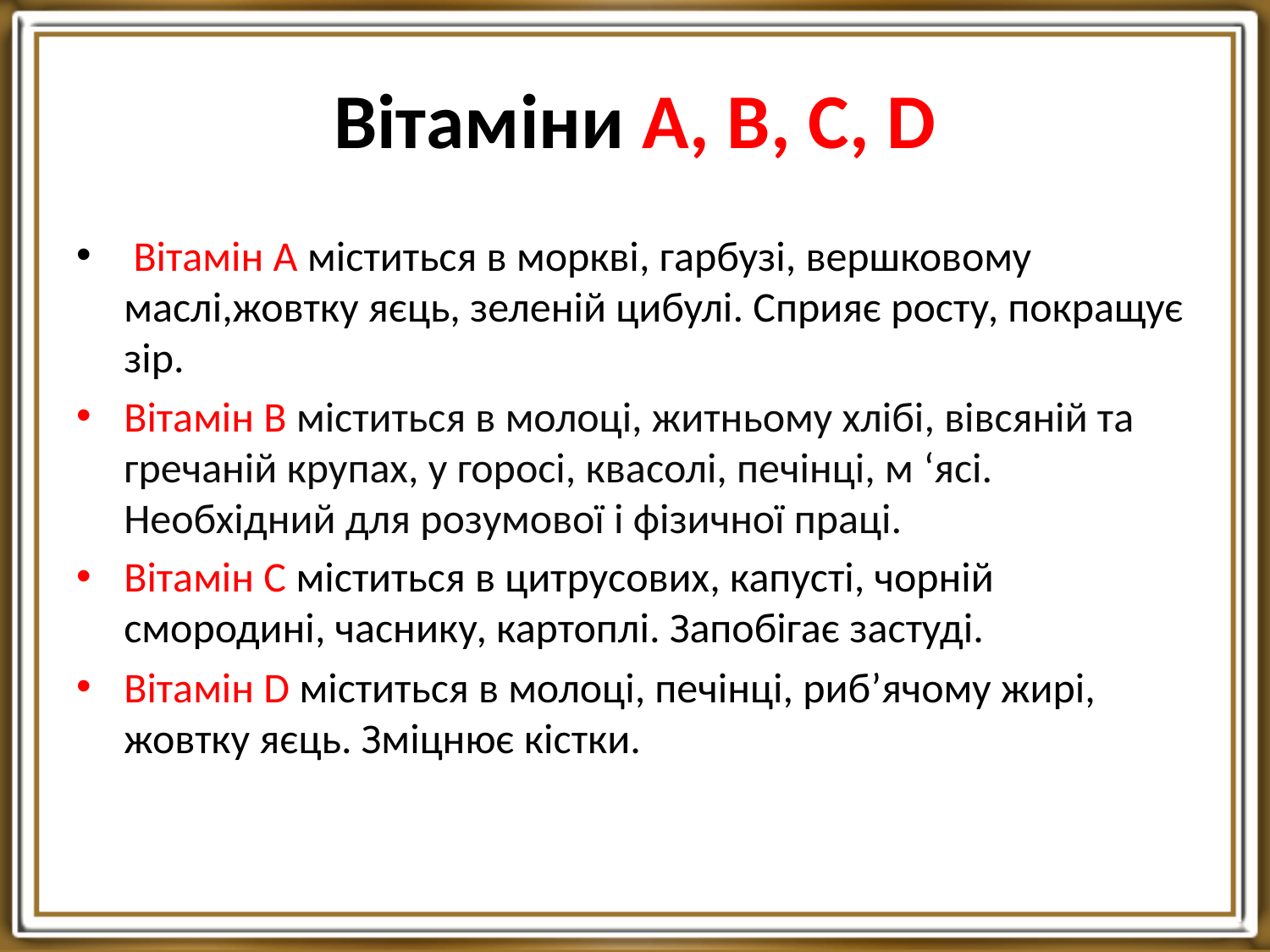

# Вітаміни А, В, С, D
 Вітамін А міститься в моркві, гарбузі, вершковому маслі,жовтку яєць, зеленій цибулі. Сприяє росту, покращує зір.
Вітамін В міститься в молоці, житньому хлібі, вівсяній та гречаній крупах, у горосі, квасолі, печінці, м ‘ясі. Необхідний для розумової і фізичної праці.
Вітамін С міститься в цитрусових, капусті, чорній смородині, часнику, картоплі. Запобігає застуді.
Вітамін D міститься в молоці, печінці, риб’ячому жирі, жовтку яєць. Зміцнює кістки.